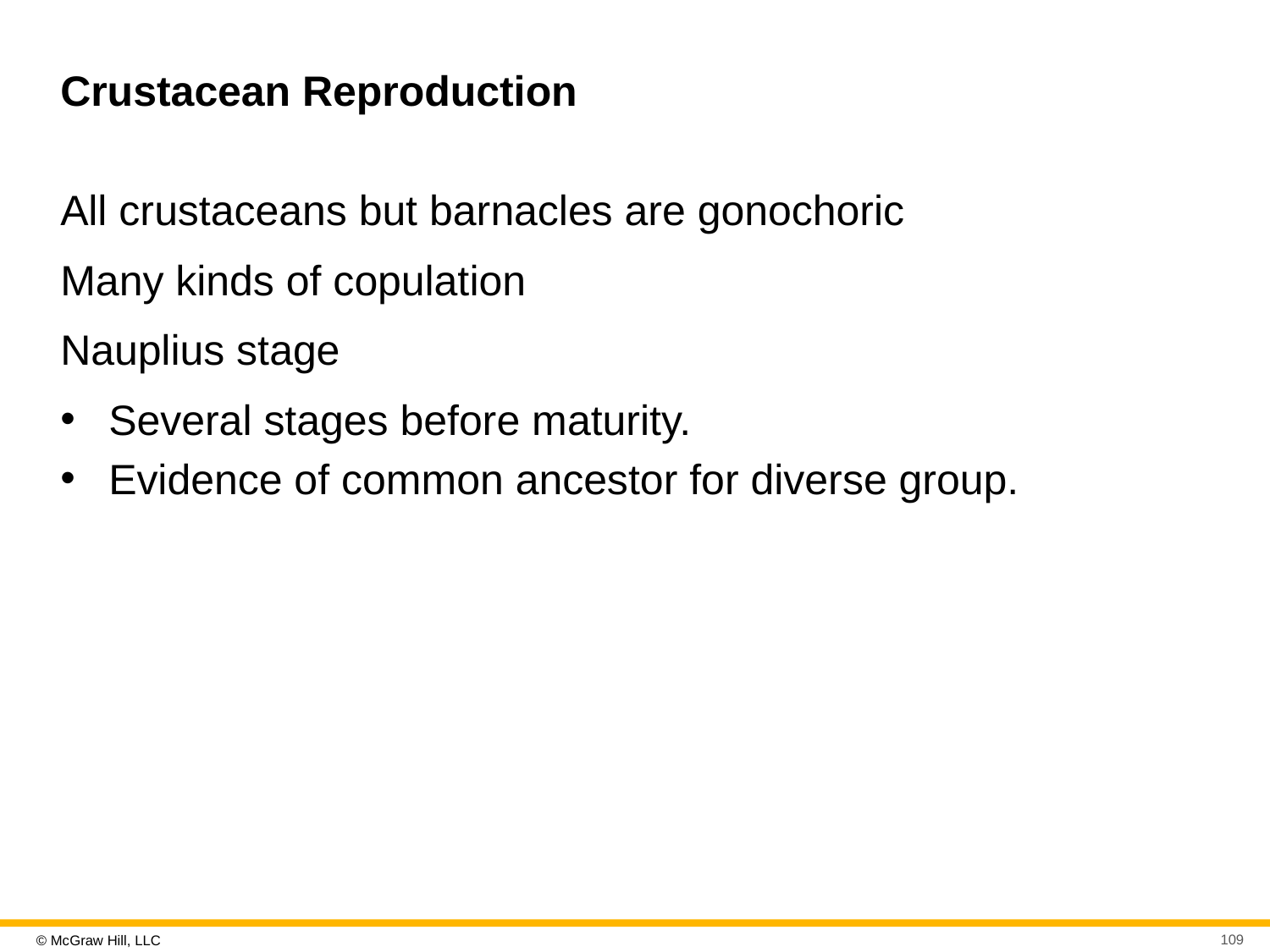

# Crustacean Reproduction
All crustaceans but barnacles are gonochoric
Many kinds of copulation
Nauplius stage
Several stages before maturity.
Evidence of common ancestor for diverse group.
109